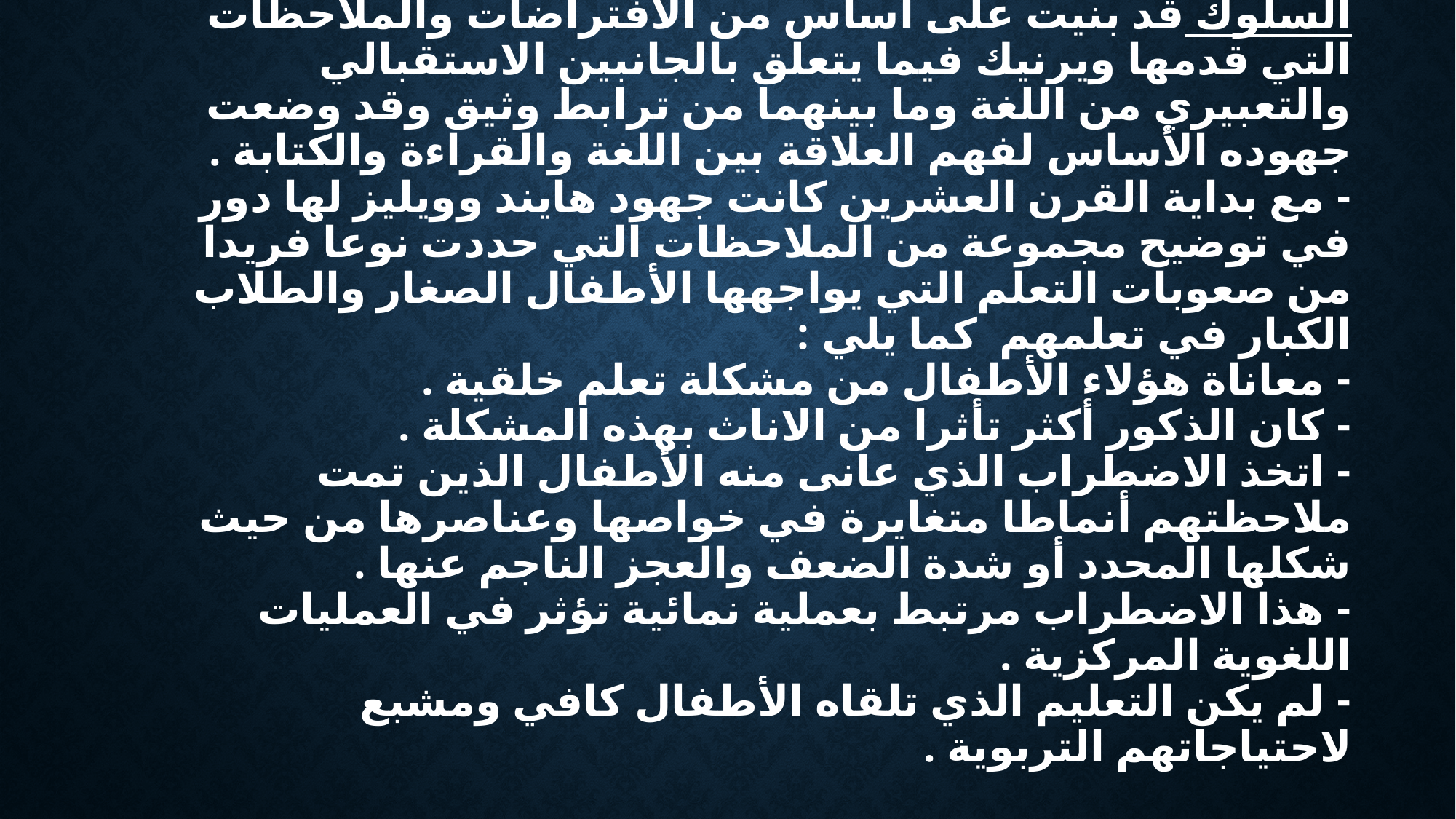

# -  إن طرق التقييم والعلاج المستخدمة حاليا في تحليل السلوك قد بنيت على أساس من الافتراضات والملاحظات التي قدمها ويرنيك فيما يتعلق بالجانبين الاستقبالي والتعبيري من اللغة وما بينهما من ترابط وثيق وقد وضعت جهوده الأساس لفهم العلاقة بين اللغة والقراءة والكتابة . - مع بداية القرن العشرين كانت جهود هايند وويليز لها دور في توضيح مجموعة من الملاحظات التي حددت نوعا فريدا من صعوبات التعلم التي يواجهها الأطفال الصغار والطلاب الكبار في تعلمهم  كما يلي : - معاناة هؤلاء الأطفال من مشكلة تعلم خلقية . - كان الذكور أكثر تأثرا من الاناث بهذه المشكلة . - اتخذ الاضطراب الذي عانى منه الأطفال الذين تمت ملاحظتهم أنماطا متغايرة في خواصها وعناصرها من حيث شكلها المحدد أو شدة الضعف والعجز الناجم عنها . - هذا الاضطراب مرتبط بعملية نمائية تؤثر في العمليات اللغوية المركزية . - لم يكن التعليم الذي تلقاه الأطفال كافي ومشبع لاحتياجاتهم التربوية .